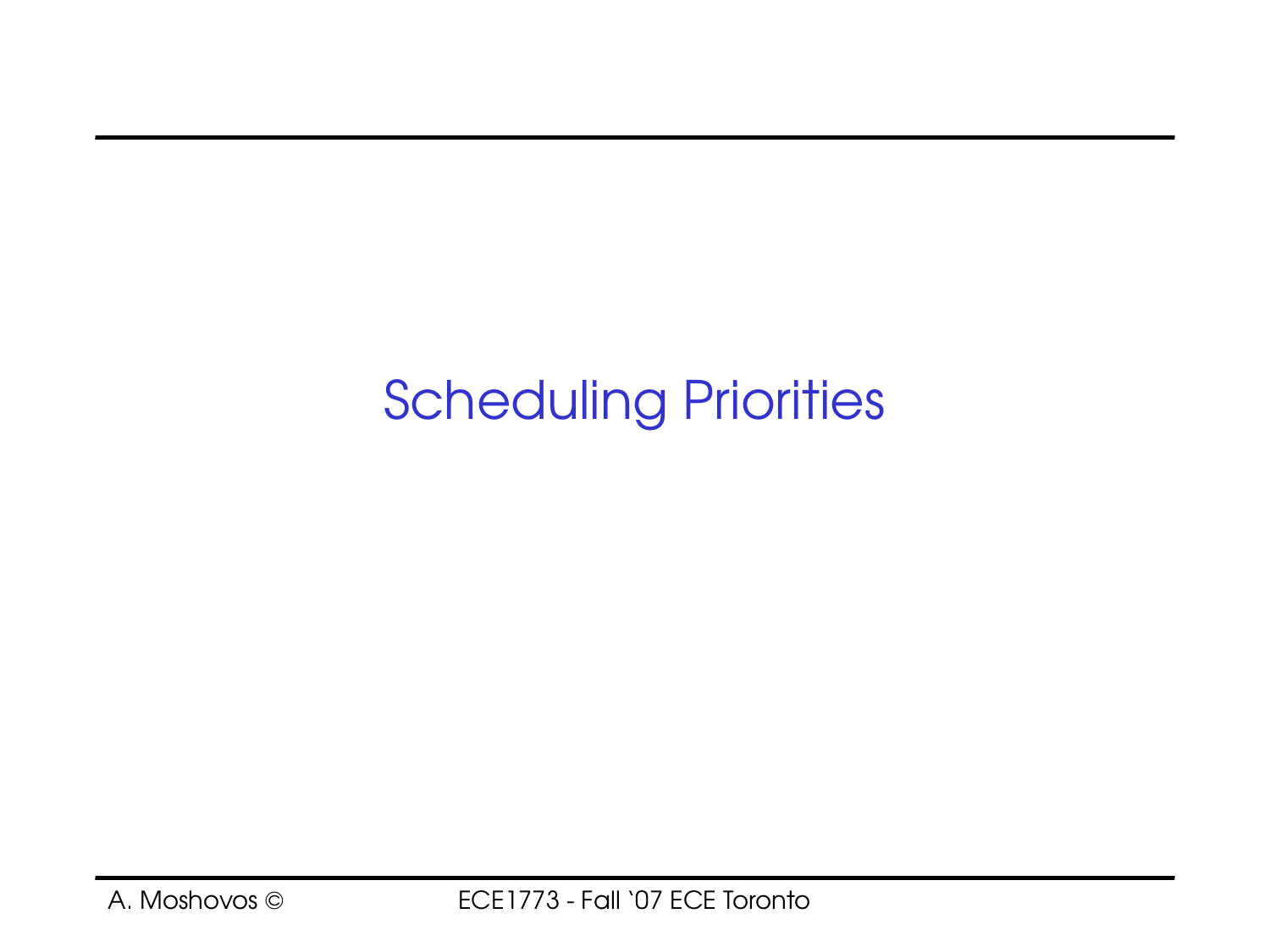

# Scheduling Priorities

A. Moshovos ©
ECE1773 - Fall ‘07 ECE Toronto